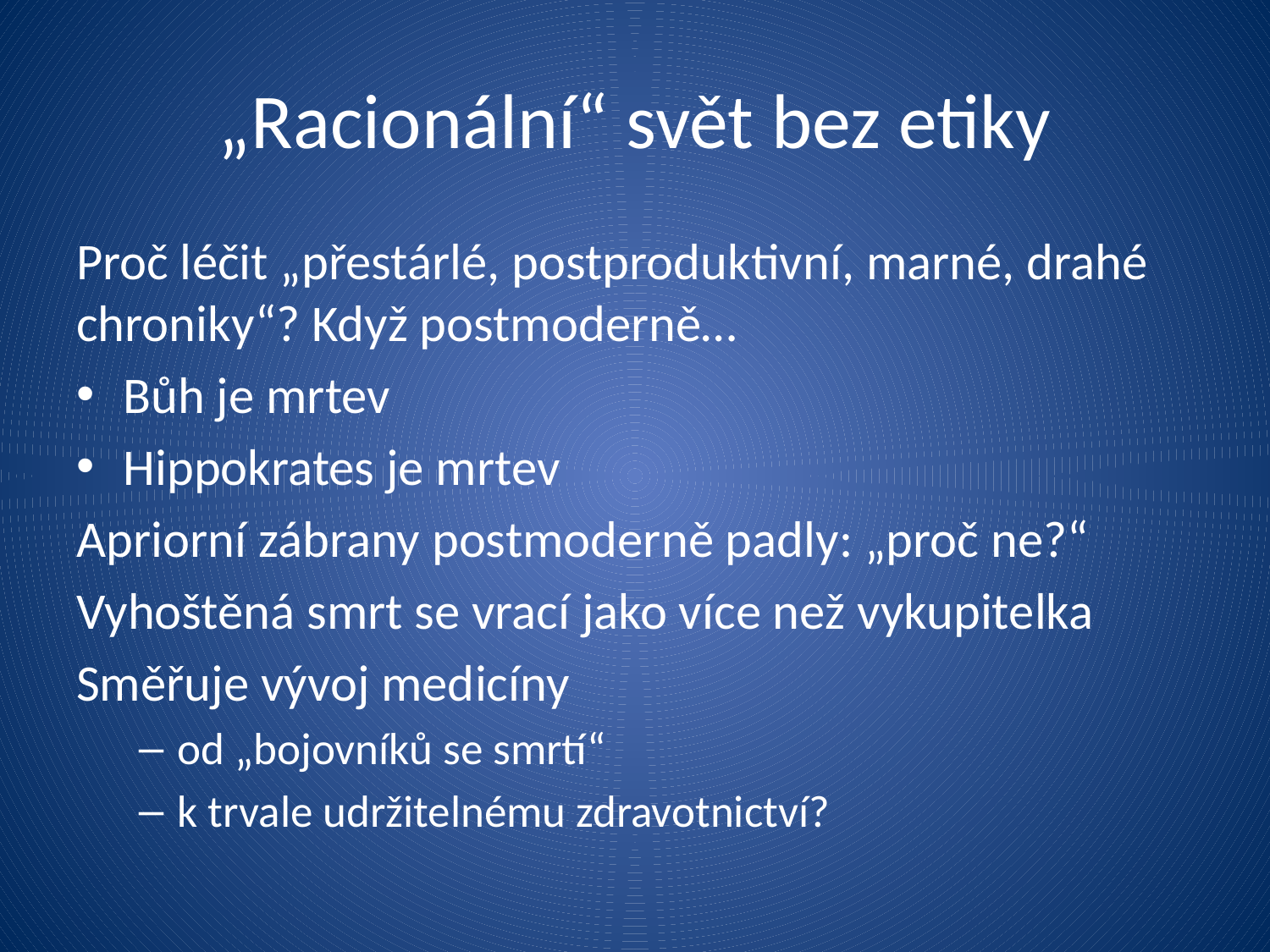

# „Racionální“ svět bez etiky
Proč léčit „přestárlé, postproduktivní, marné, drahé chroniky“? Když postmoderně…
Bůh je mrtev
Hippokrates je mrtev
Apriorní zábrany postmoderně padly: „proč ne?“
Vyhoštěná smrt se vrací jako více než vykupitelka
Směřuje vývoj medicíny
od „bojovníků se smrtí“
k trvale udržitelnému zdravotnictví?